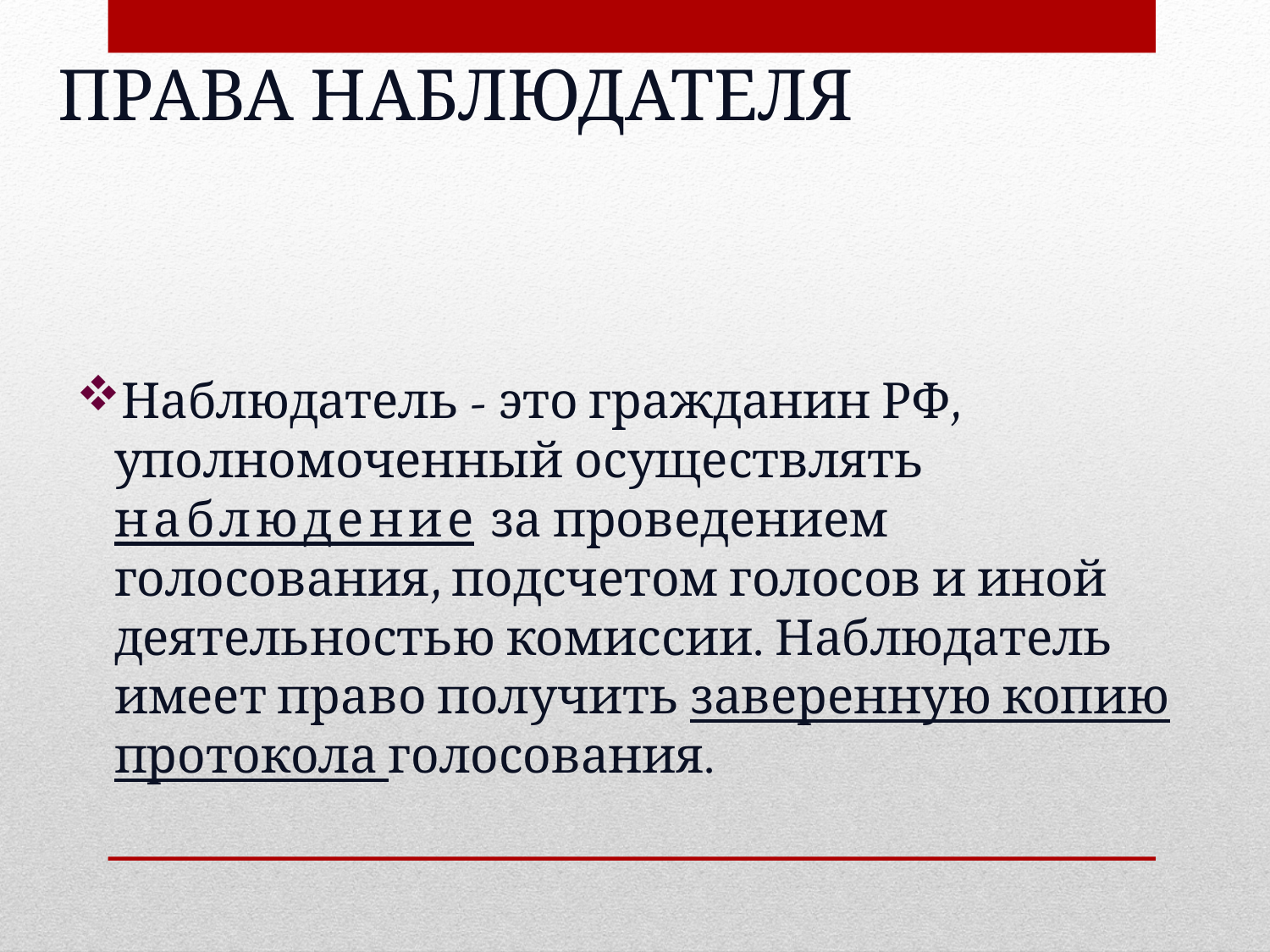

# ПРАВА НАБЛЮДАТЕЛЯ
Наблюдатель - это гражданин РФ, уполномоченный осуществлять наблюдение за проведением голосования, подсчетом голосов и иной деятельностью комиссии. Наблюдатель имеет право получить заверенную копию протокола голосования.